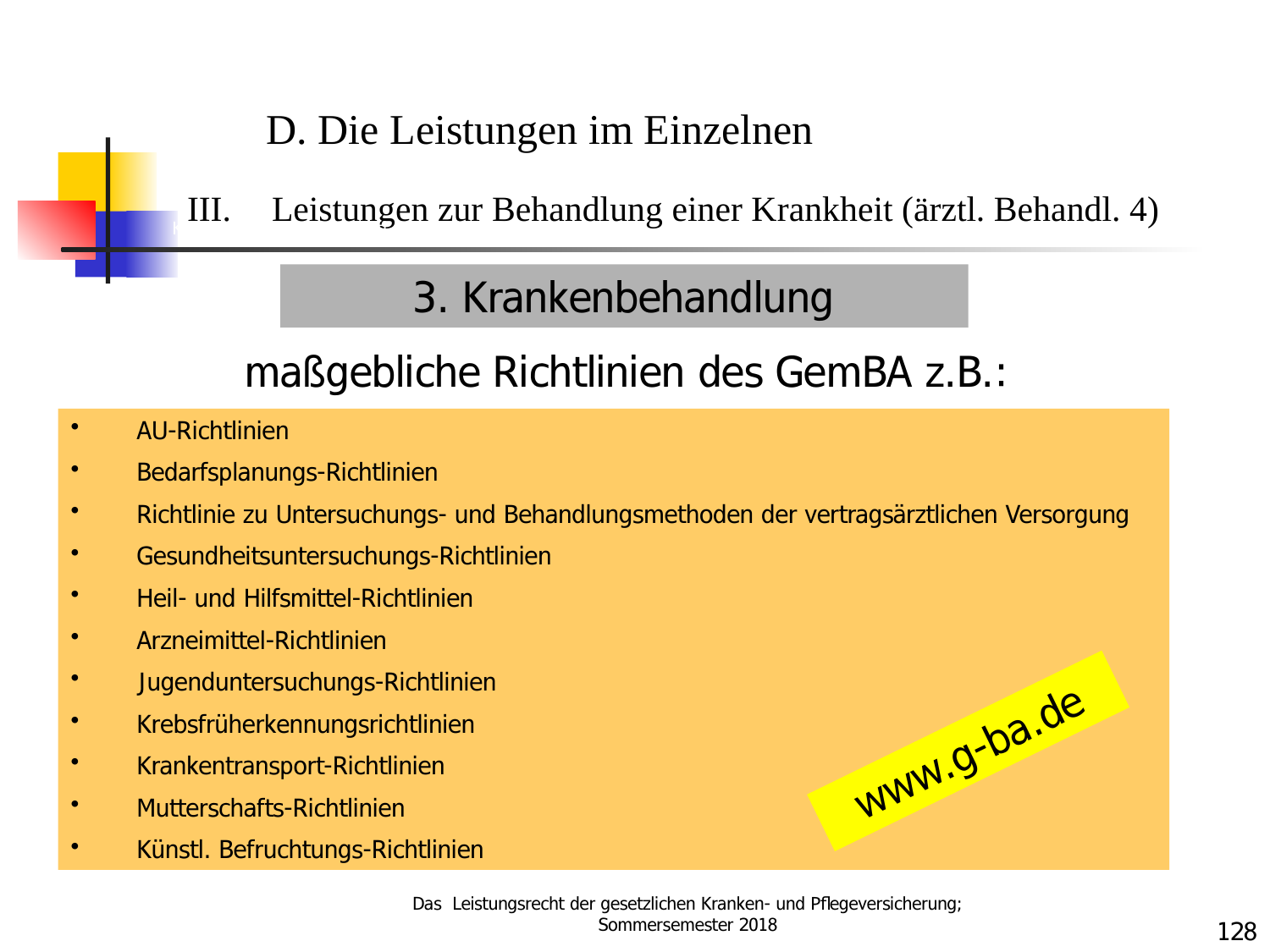

Krankenbehandlung 4 (ärztl. Behandlung)
D. Die Leistungen im Einzelnen

Leistungen zur Behandlung einer Krankheit (ärztl. Behandl. 4)
3. Krankenbehandlung
maßgebliche Richtlinien des GemBA z.B.:
AU-Richtlinien
Bedarfsplanungs-Richtlinien
Richtlinie zu Untersuchungs- und Behandlungsmethoden der vertragsärztlichen Versorgung
Gesundheitsuntersuchungs-Richtlinien
Heil- und Hilfsmittel-Richtlinien
Arzneimittel-Richtlinien
Jugenduntersuchungs-Richtlinien
Krebsfrüherkennungsrichtlinien
Krankentransport-Richtlinien
Mutterschafts-Richtlinien
Künstl. Befruchtungs-Richtlinien
www.g-ba.de
Das  Leistungsrecht der gesetzlichen Kranken- und Pflegeversicherung; Sommersemester 2018
128